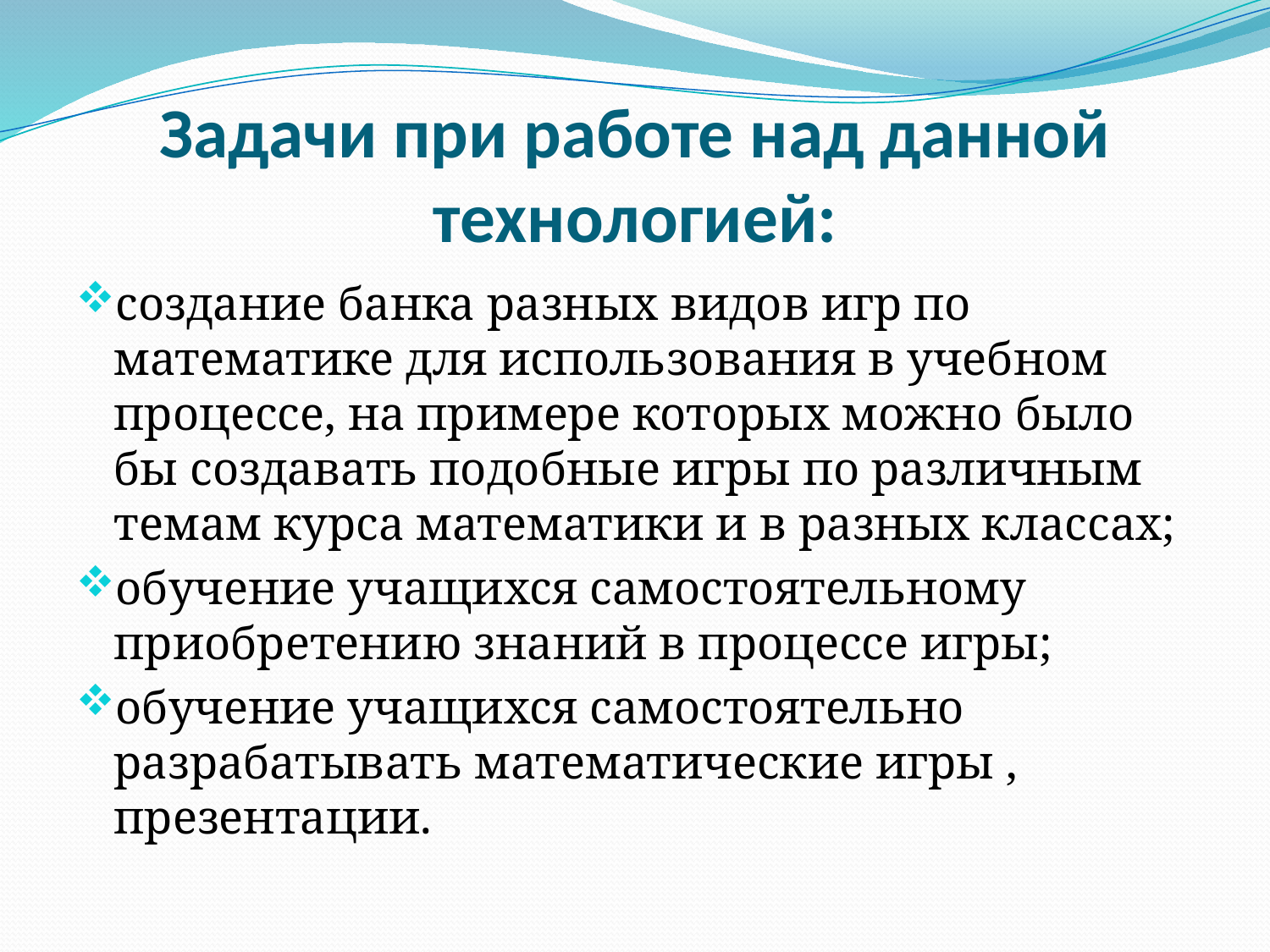

# Задачи при работе над данной технологией:
создание банка разных видов игр по математике для использования в учебном процессе, на примере которых можно было бы создавать подобные игры по различным темам курса математики и в разных классах;
обучение учащихся самостоятельному приобретению знаний в процессе игры;
обучение учащихся самостоятельно разрабатывать математические игры , презентации.